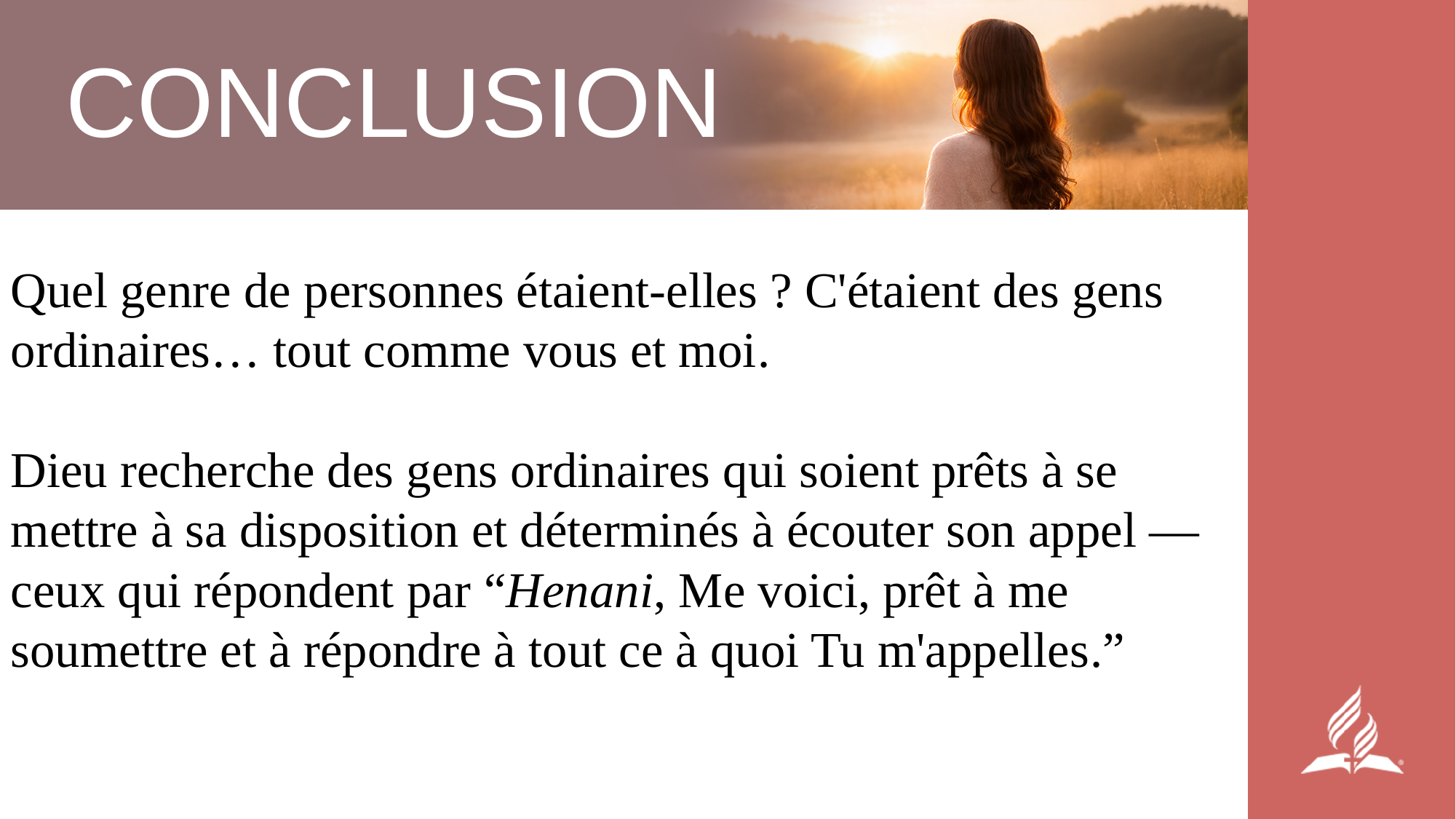

CONCLUSION

Quel genre de personnes étaient-elles ? C'étaient des gens ordinaires… tout comme vous et moi.

Dieu recherche des gens ordinaires qui soient prêts à se mettre à sa disposition et déterminés à écouter son appel — ceux qui répondent par “Henani, Me voici, prêt à me soumettre et à répondre à tout ce à quoi Tu m'appelles.”